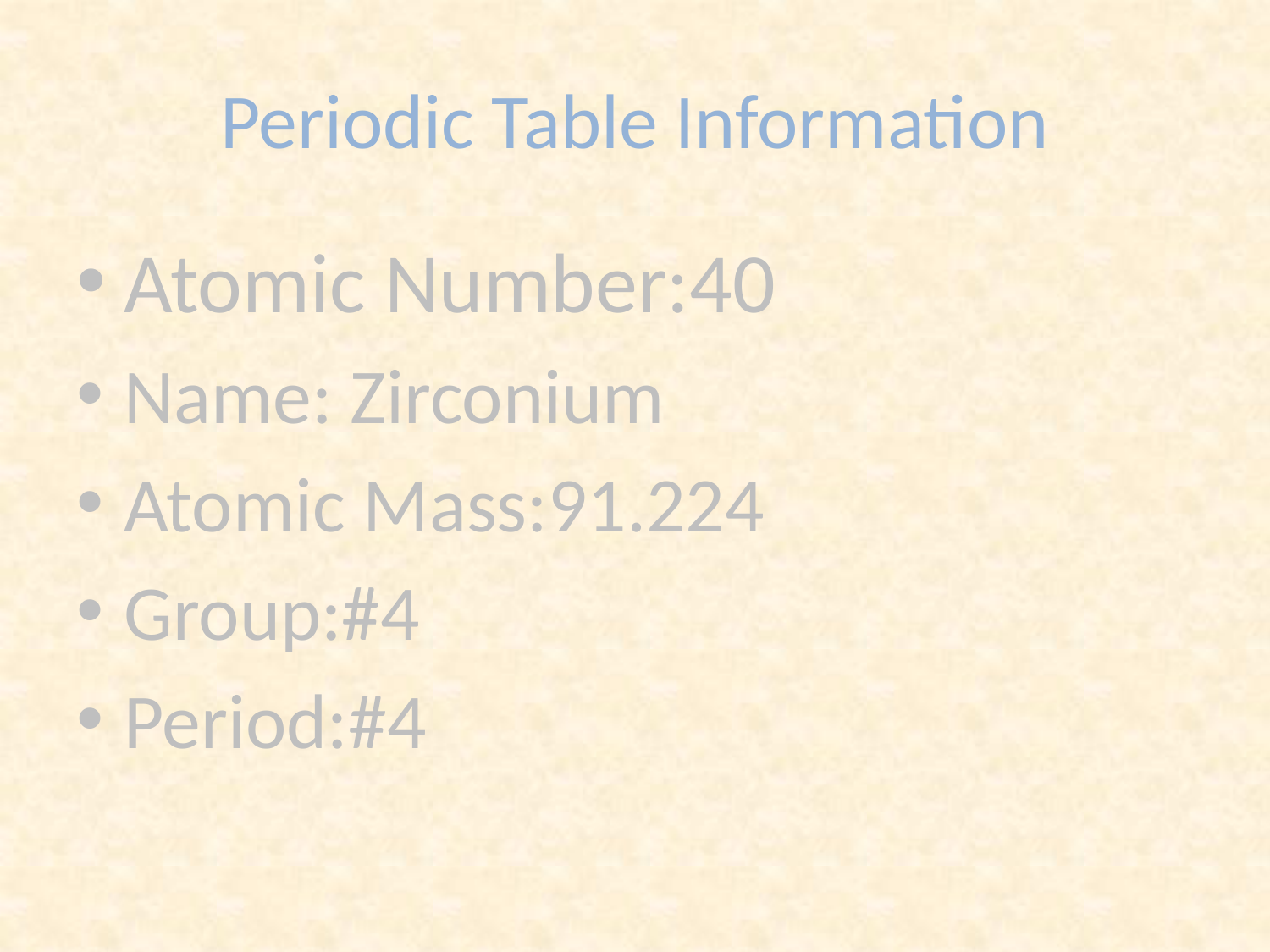

# Periodic Table Information
Atomic Number:40
Name: Zirconium
Atomic Mass:91.224
Group:#4
Period:#4